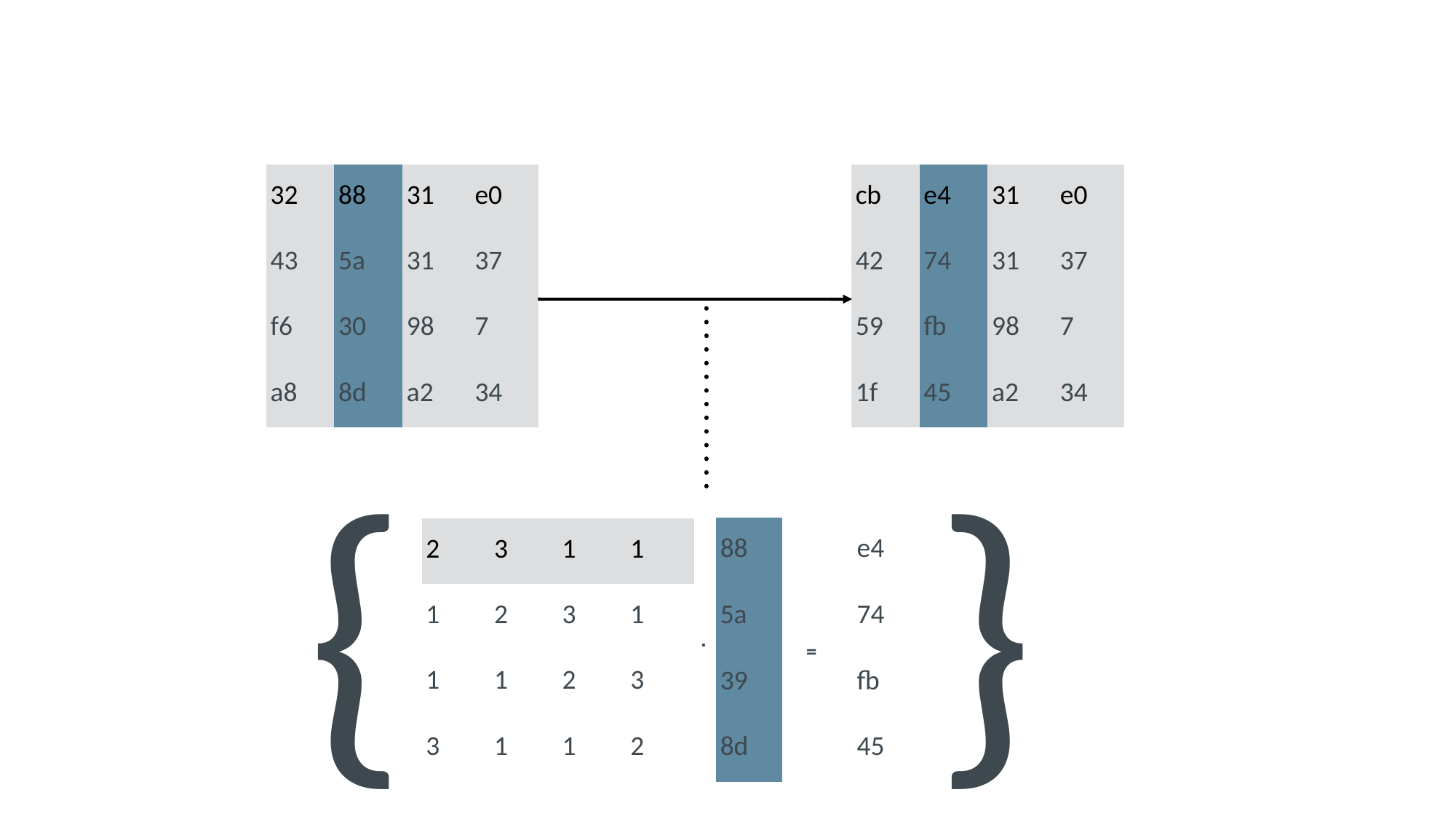

| 32 | 88 | 31 | e0 |
| --- | --- | --- | --- |
| 43 | 5a | 31 | 37 |
| f6 | 30 | 98 | 7 |
| a8 | 8d | a2 | 34 |
| cb | e4 | 31 | e0 |
| --- | --- | --- | --- |
| 42 | 74 | 31 | 37 |
| 59 | fb | 98 | 7 |
| 1f | 45 | a2 | 34 |

{
}
| 88 |
| --- |
| 5a |
| 39 |
| 8d |
| e4 |
| --- |
| 74 |
| fb |
| 45 |
| 2 | 3 | 1 | 1 |
| --- | --- | --- | --- |
| 1 | 2 | 3 | 1 |
| 1 | 1 | 2 | 3 |
| 3 | 1 | 1 | 2 |
.
=